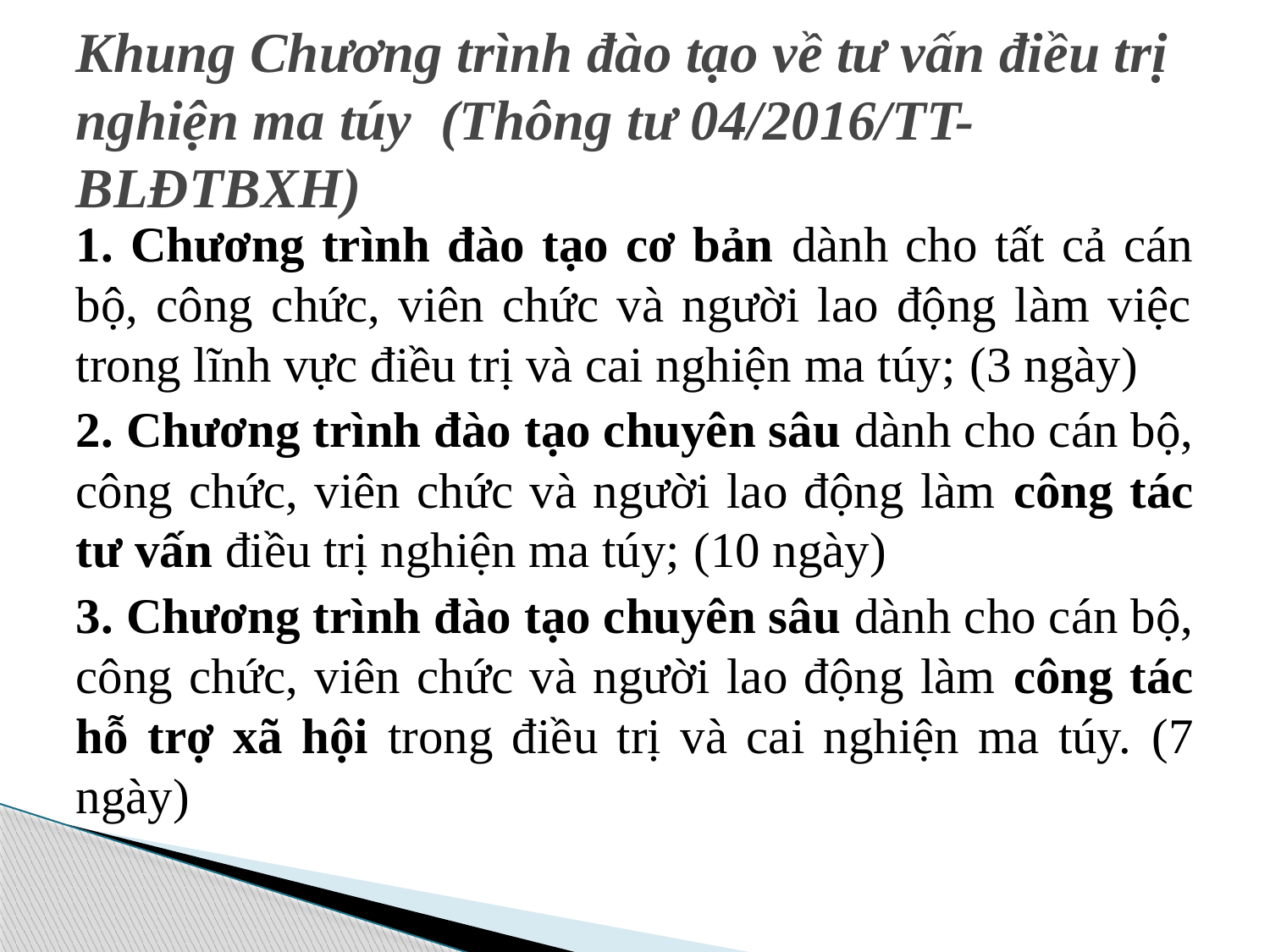

# Khung Chương trình đào tạo về tư vấn điều trị nghiện ma túy  (Thông tư 04/2016/TT-BLĐTBXH)
1. Chương trình đào tạo cơ bản dành cho tất cả cán bộ, công chức, viên chức và người lao động làm việc trong lĩnh vực điều trị và cai nghiện ma túy; (3 ngày)
2. Chương trình đào tạo chuyên sâu dành cho cán bộ, công chức, viên chức và người lao động làm công tác tư vấn điều trị nghiện ma túy; (10 ngày)
3. Chương trình đào tạo chuyên sâu dành cho cán bộ, công chức, viên chức và người lao động làm công tác hỗ trợ xã hội trong điều trị và cai nghiện ma túy. (7 ngày)